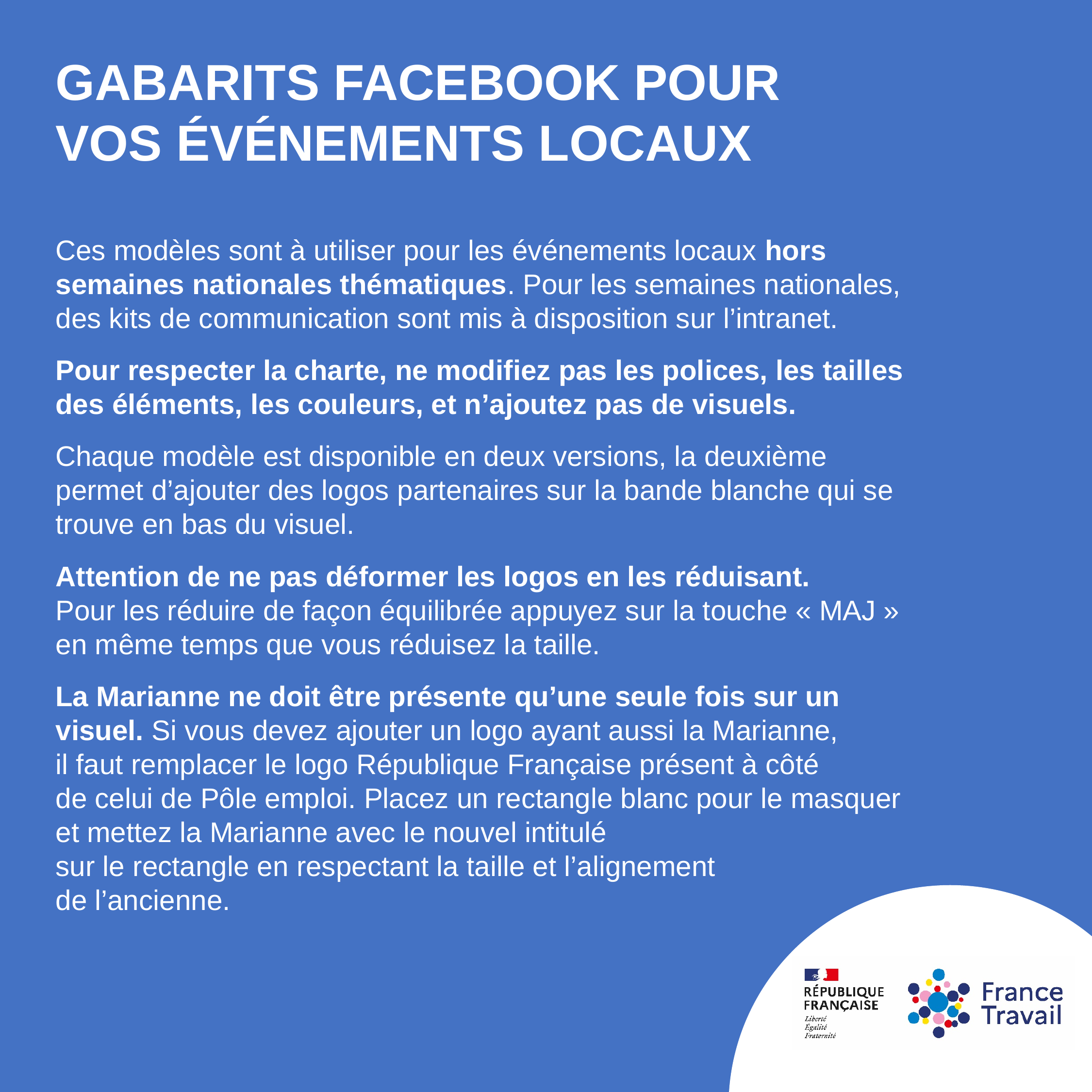

Gabarits Facebook pour
vos événements locaux

Ces modèles sont à utiliser pour les événements locaux hors semaines nationales thématiques. Pour les semaines nationales, des kits de communication sont mis à disposition sur l’intranet.
Pour respecter la charte, ne modifiez pas les polices, les tailles des éléments, les couleurs, et n’ajoutez pas de visuels.
Chaque modèle est disponible en deux versions, la deuxième permet d’ajouter des logos partenaires sur la bande blanche qui se trouve en bas du visuel.
Attention de ne pas déformer les logos en les réduisant.
Pour les réduire de façon équilibrée appuyez sur la touche « MAJ » en même temps que vous réduisez la taille.
La Marianne ne doit être présente qu’une seule fois sur un visuel. Si vous devez ajouter un logo ayant aussi la Marianne,
il faut remplacer le logo République Française présent à côté
de celui de Pôle emploi. Placez un rectangle blanc pour le masquer et mettez la Marianne avec le nouvel intitulé
sur le rectangle en respectant la taille et l’alignement
de l’ancienne.